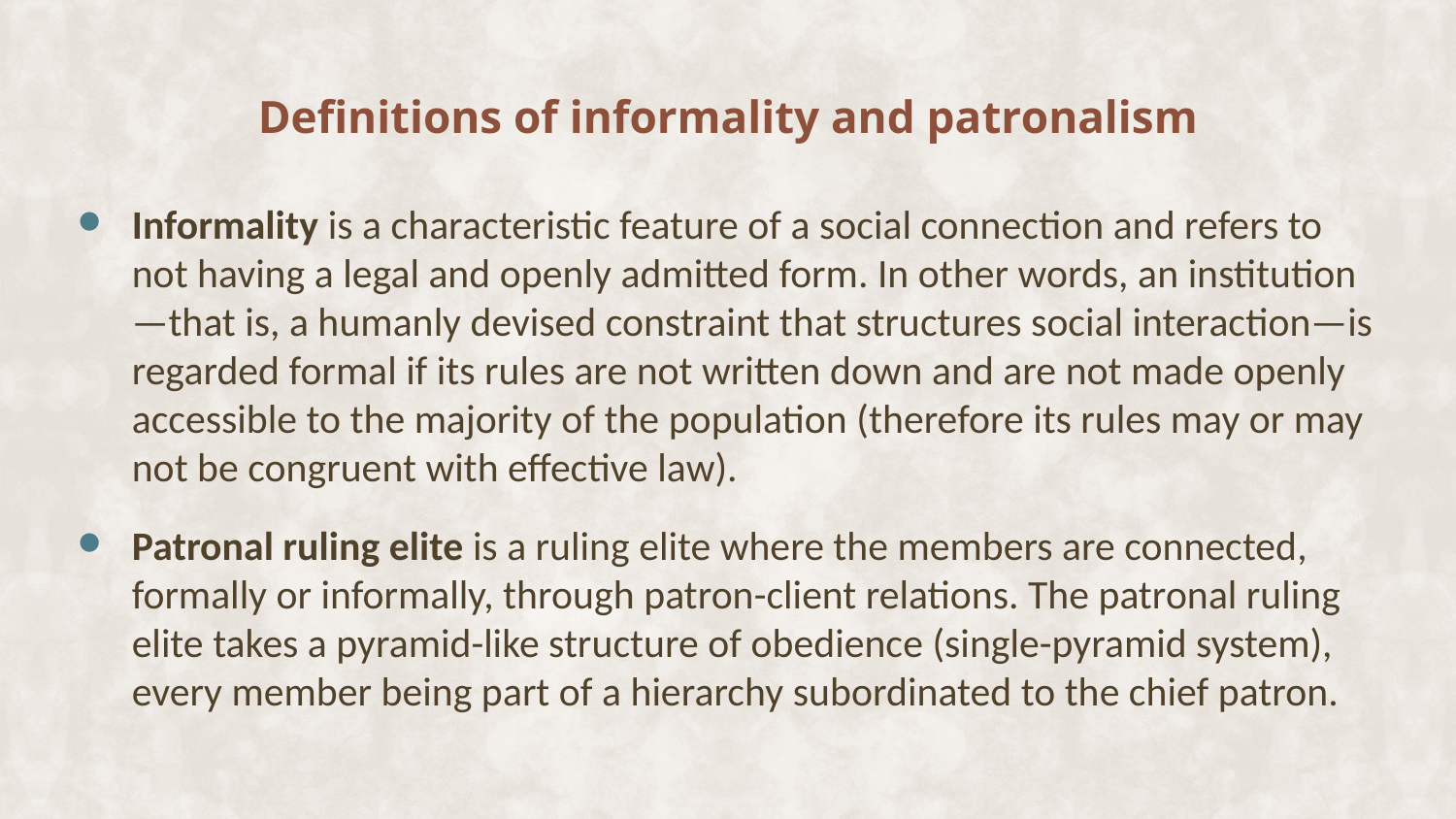

# Definitions of informality and patronalism
Informality is a characteristic feature of a social connection and refers to not having a legal and openly admitted form. In other words, an institution—that is, a humanly devised constraint that structures social interaction—is regarded formal if its rules are not written down and are not made openly accessible to the majority of the population (therefore its rules may or may not be congruent with effective law).
Patronal ruling elite is a ruling elite where the members are connected, formally or informally, through patron-client relations. The patronal ruling elite takes a pyramid-like structure of obedience (single-pyramid system), every member being part of a hierarchy subordinated to the chief patron.